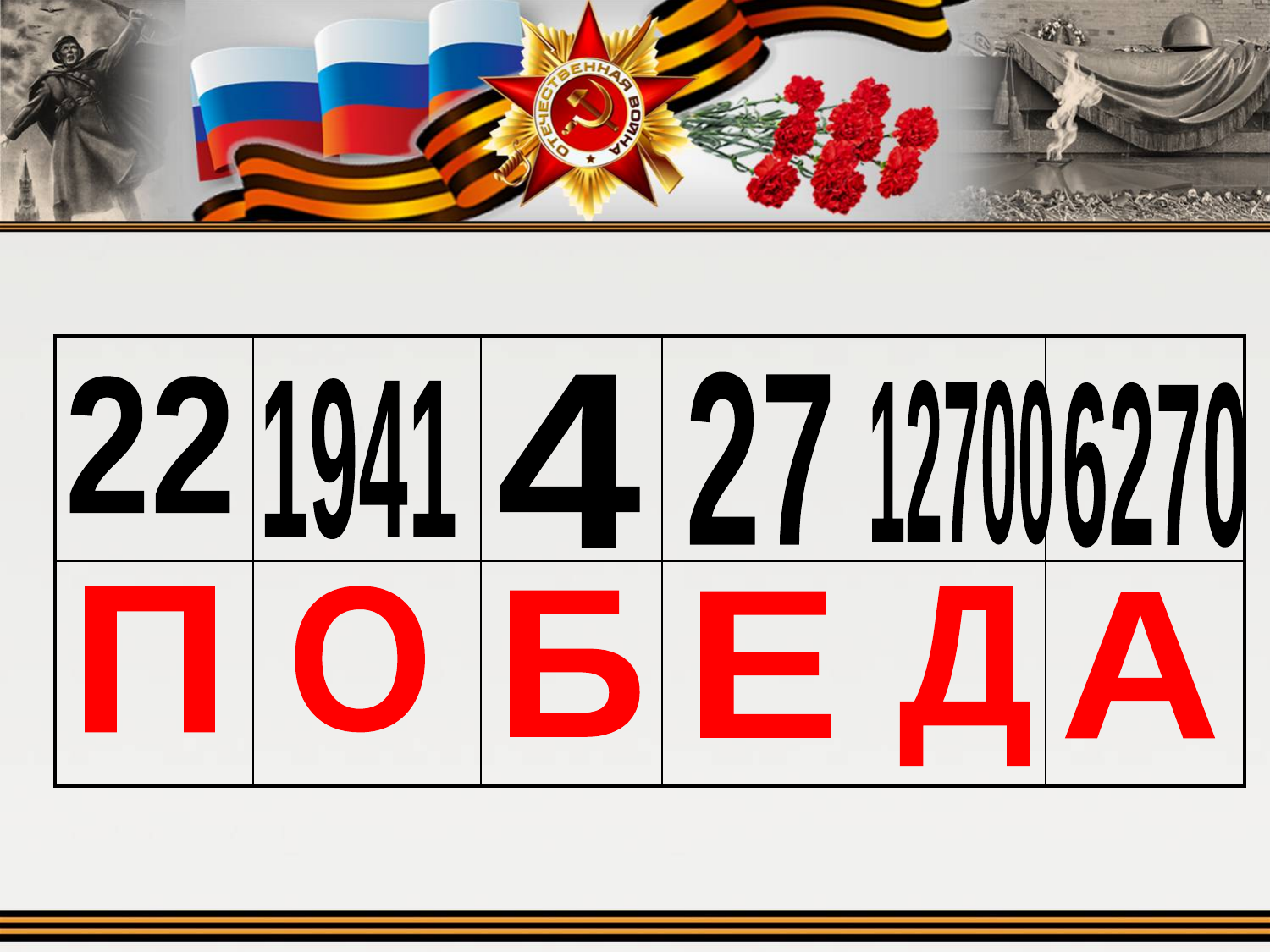

|  |  |  |  |  |  |
| --- | --- | --- | --- | --- | --- |
|  |  |  |  |  |  |
27
4
22
1941
12700
6270
Д
П
О
Б
Е
А